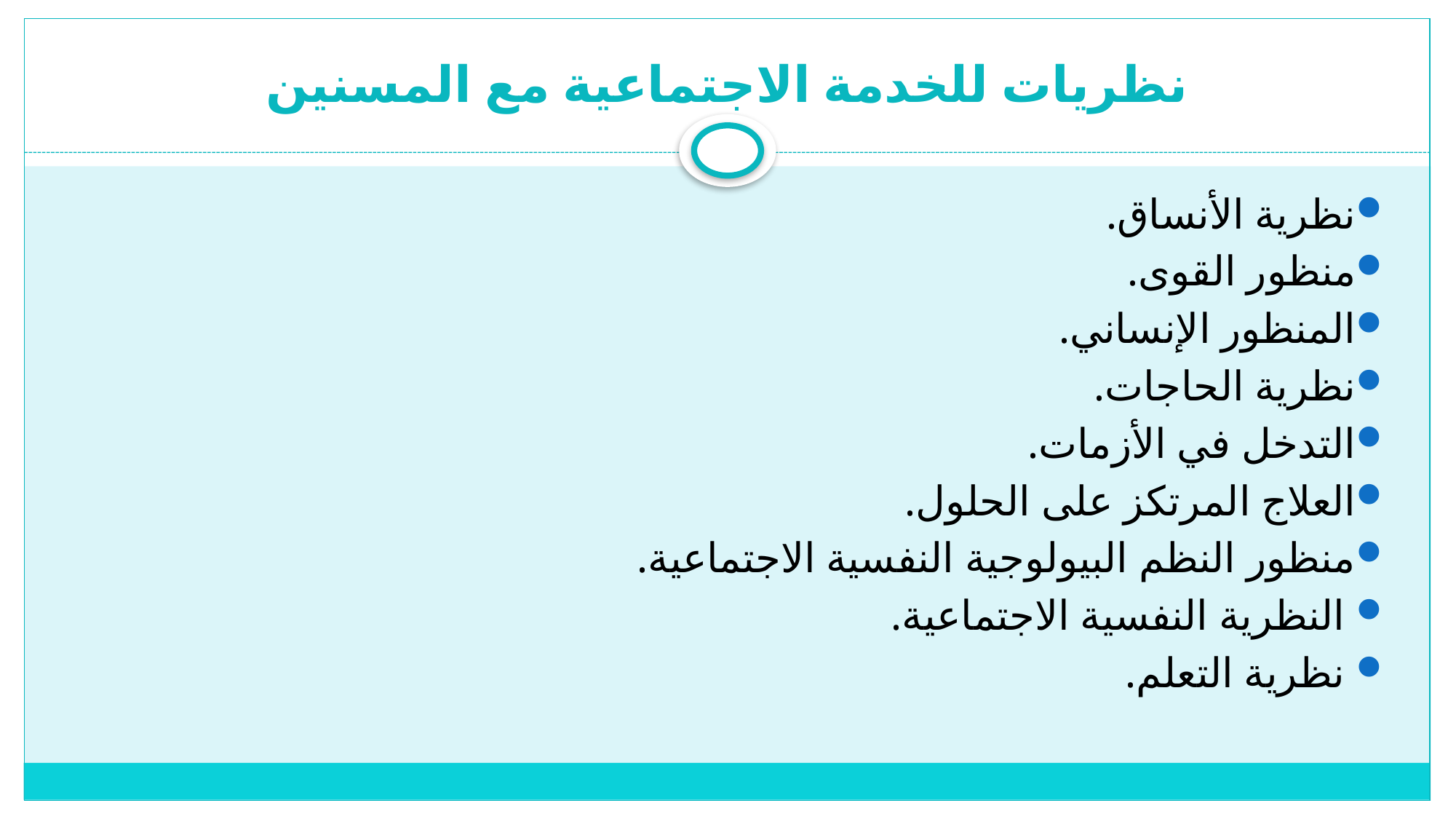

# نظريات للخدمة الاجتماعية مع المسنين
نظرية الأنساق.
منظور القوى.
المنظور الإنساني.
نظرية الحاجات.
التدخل في الأزمات.
العلاج المرتكز على الحلول.
منظور النظم البيولوجية النفسية الاجتماعية.
 النظرية النفسية الاجتماعية.
 نظرية التعلم.